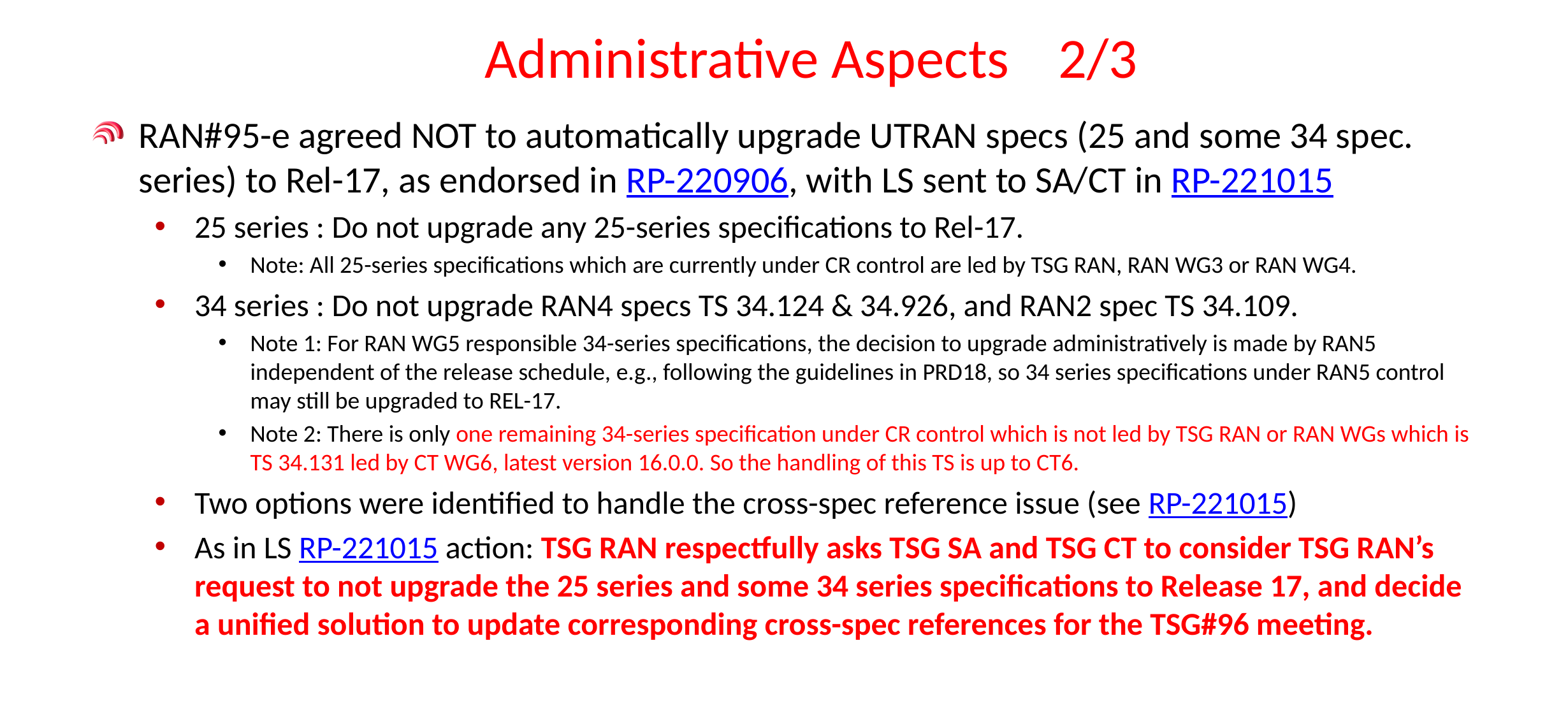

# Administrative Aspects	2/3
RAN#95-e agreed NOT to automatically upgrade UTRAN specs (25 and some 34 spec. series) to Rel-17, as endorsed in RP-220906, with LS sent to SA/CT in RP-221015
25 series : Do not upgrade any 25-series specifications to Rel-17.
Note: All 25-series specifications which are currently under CR control are led by TSG RAN, RAN WG3 or RAN WG4.
34 series : Do not upgrade RAN4 specs TS 34.124 & 34.926, and RAN2 spec TS 34.109.
Note 1: For RAN WG5 responsible 34-series specifications, the decision to upgrade administratively is made by RAN5 independent of the release schedule, e.g., following the guidelines in PRD18, so 34 series specifications under RAN5 control may still be upgraded to REL-17.
Note 2: There is only one remaining 34-series specification under CR control which is not led by TSG RAN or RAN WGs which is TS 34.131 led by CT WG6, latest version 16.0.0. So the handling of this TS is up to CT6.
Two options were identified to handle the cross-spec reference issue (see RP-221015)
As in LS RP-221015 action: TSG RAN respectfully asks TSG SA and TSG CT to consider TSG RAN’s request to not upgrade the 25 series and some 34 series specifications to Release 17, and decide a unified solution to update corresponding cross-spec references for the TSG#96 meeting.